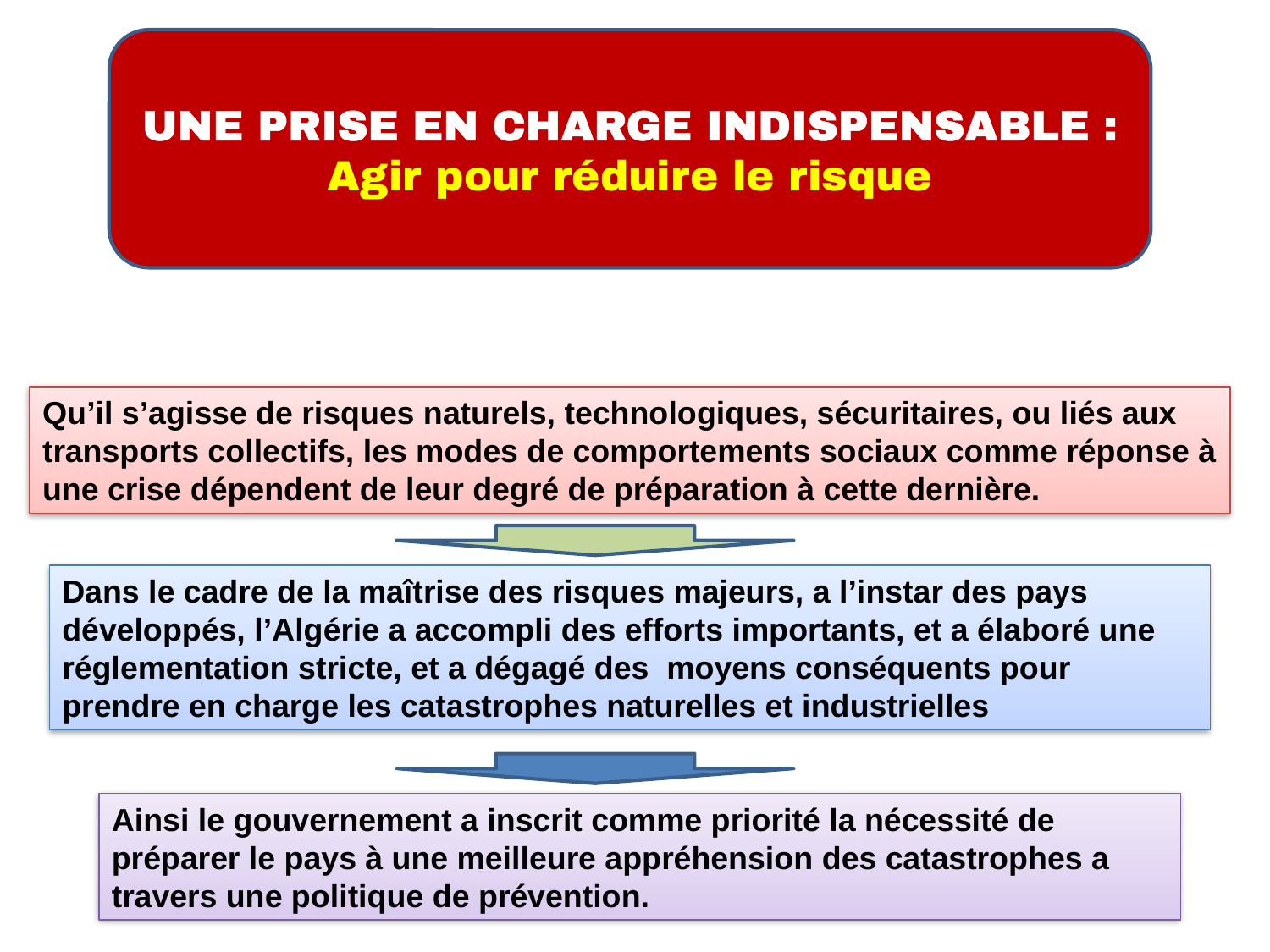

UNE PRISE EN CHARGE INDISPENSABLE :
Agir pour réduire le risque

Qu’il s’agisse de risques naturels, technologiques, sécuritaires, ou liés aux transports collectifs, les modes de comportements sociaux comme réponse à une crise dépendent de leur degré de préparation à cette dernière.

Dans le cadre de la maîtrise des risques majeurs, a l’instar des pays développés, l’Algérie a accompli des efforts importants, et a élaboré une réglementation stricte, et a dégagé des  moyens conséquents pour prendre en charge les catastrophes naturelles et industrielles

Ainsi le gouvernement a inscrit comme priorité la nécessité de préparer le pays à une meilleure appréhension des catastrophes a travers une politique de prévention.